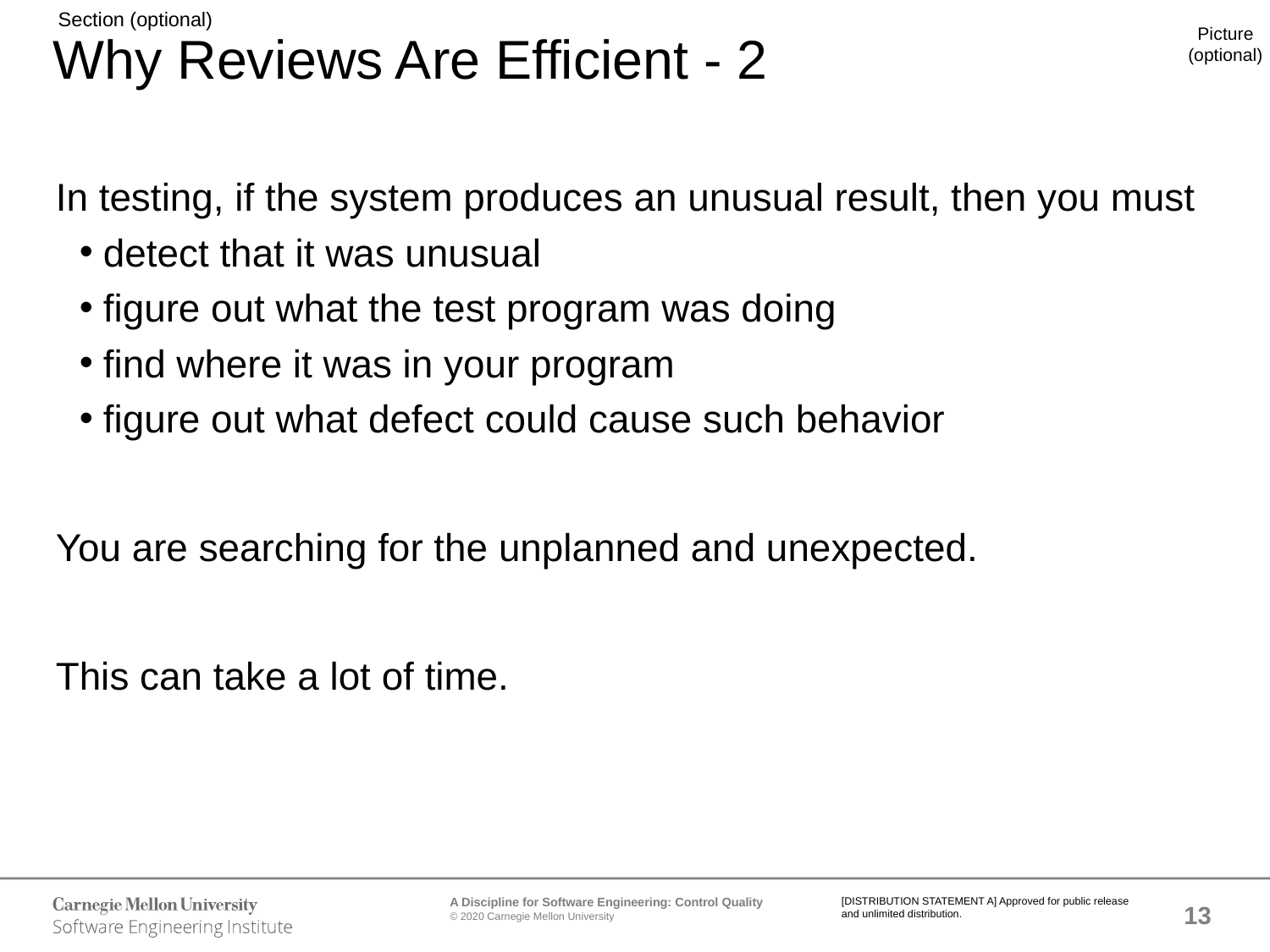

# Why Reviews Are Efficient - 2
In testing, if the system produces an unusual result, then you must
detect that it was unusual
figure out what the test program was doing
find where it was in your program
figure out what defect could cause such behavior

You are searching for the unplanned and unexpected.

This can take a lot of time.